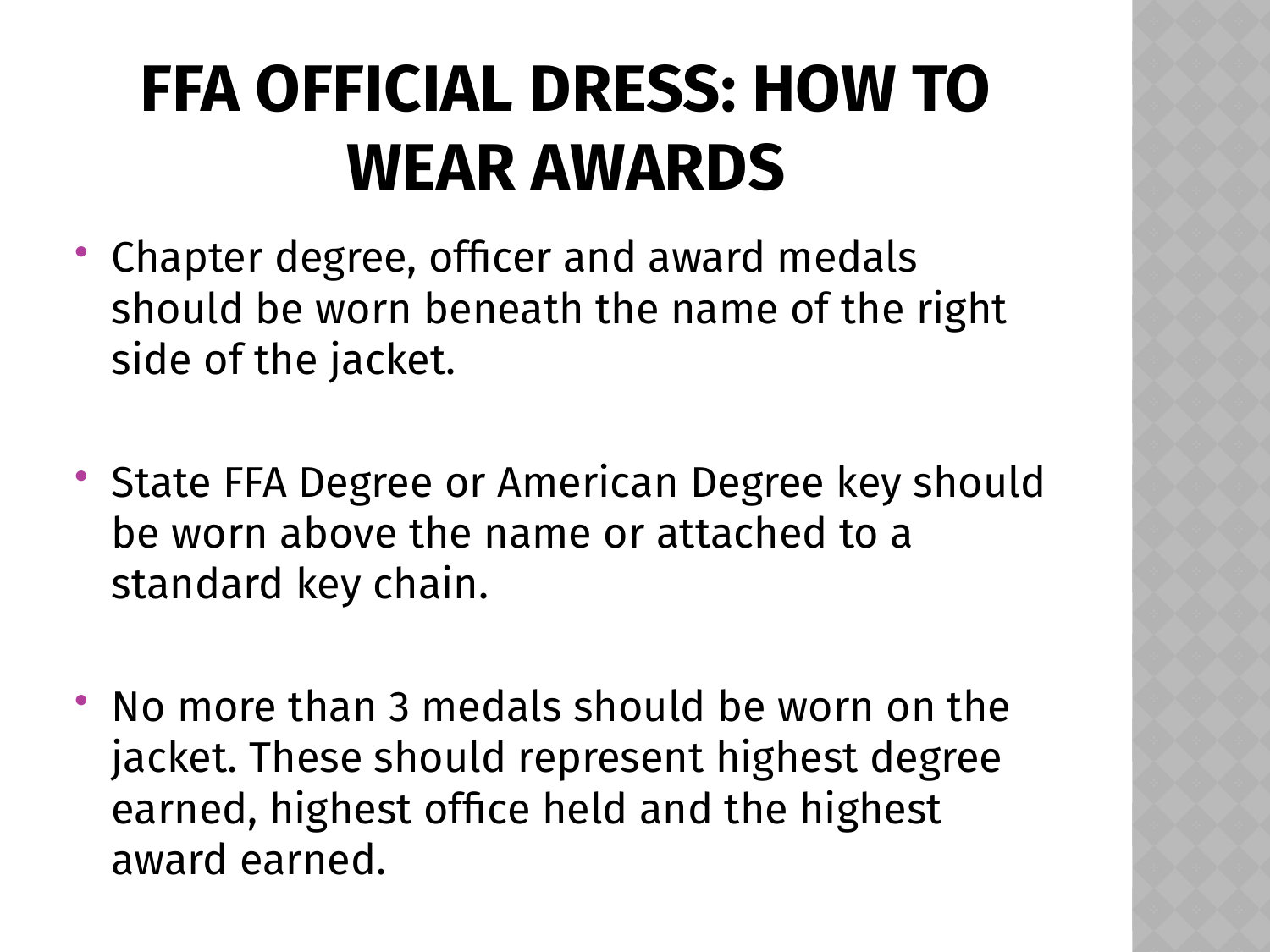

# FFA official dress: How to wear awards
Chapter degree, officer and award medals should be worn beneath the name of the right side of the jacket.

State FFA Degree or American Degree key should be worn above the name or attached to a standard key chain.

No more than 3 medals should be worn on the jacket. These should represent highest degree earned, highest office held and the highest award earned.